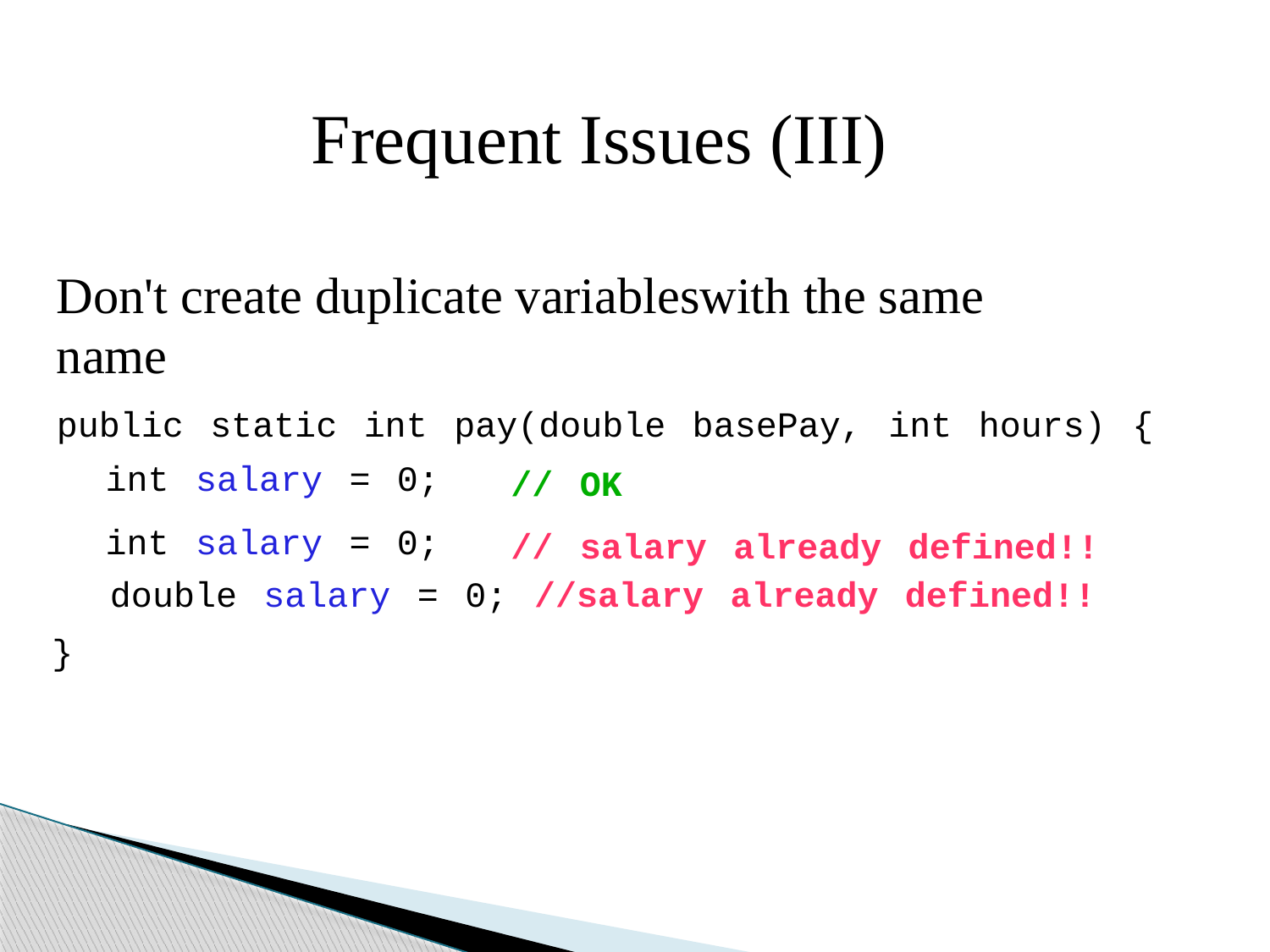

#
	Frequent Issues (III)

Don't create duplicate variableswith the same
name

public   static   int   pay(double   basePay,   int   hours)   {

//   OK

//   salary   already   defined!!
int   salary   =   0;

int   salary   =   0;

 double   salary   =   0;   //salary   already   defined!!

}